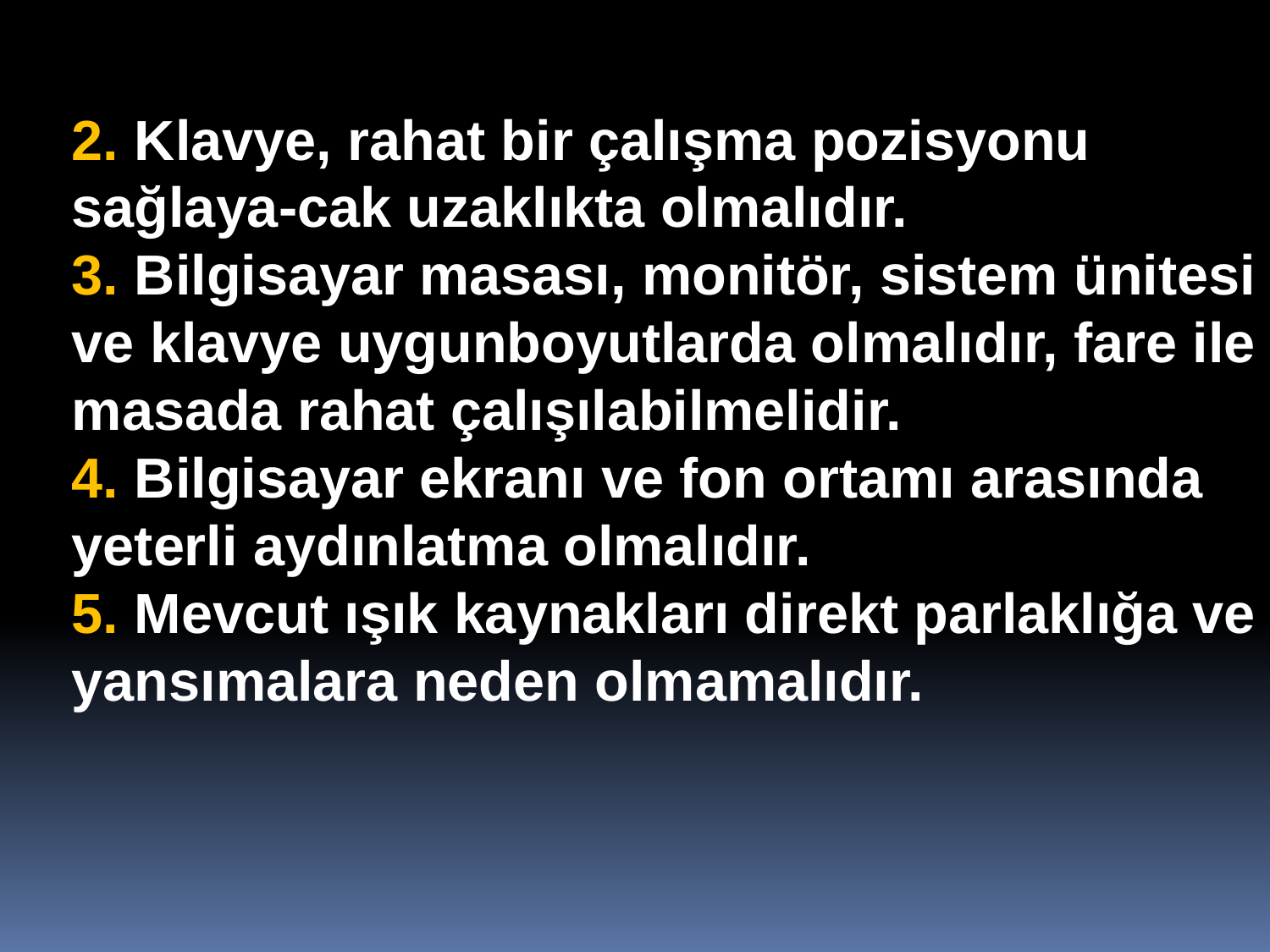

2. Klavye, rahat bir çalışma pozisyonu sağlaya-cak uzaklıkta olmalıdır.
3. Bilgisayar masası, monitör, sistem ünitesi ve klavye uygunboyutlarda olmalıdır, fare ile masada rahat çalışılabilmelidir.
4. Bilgisayar ekranı ve fon ortamı arasında yeterli aydınlatma olmalıdır.
5. Mevcut ışık kaynakları direkt parlaklığa ve yansımalara neden olmamalıdır.